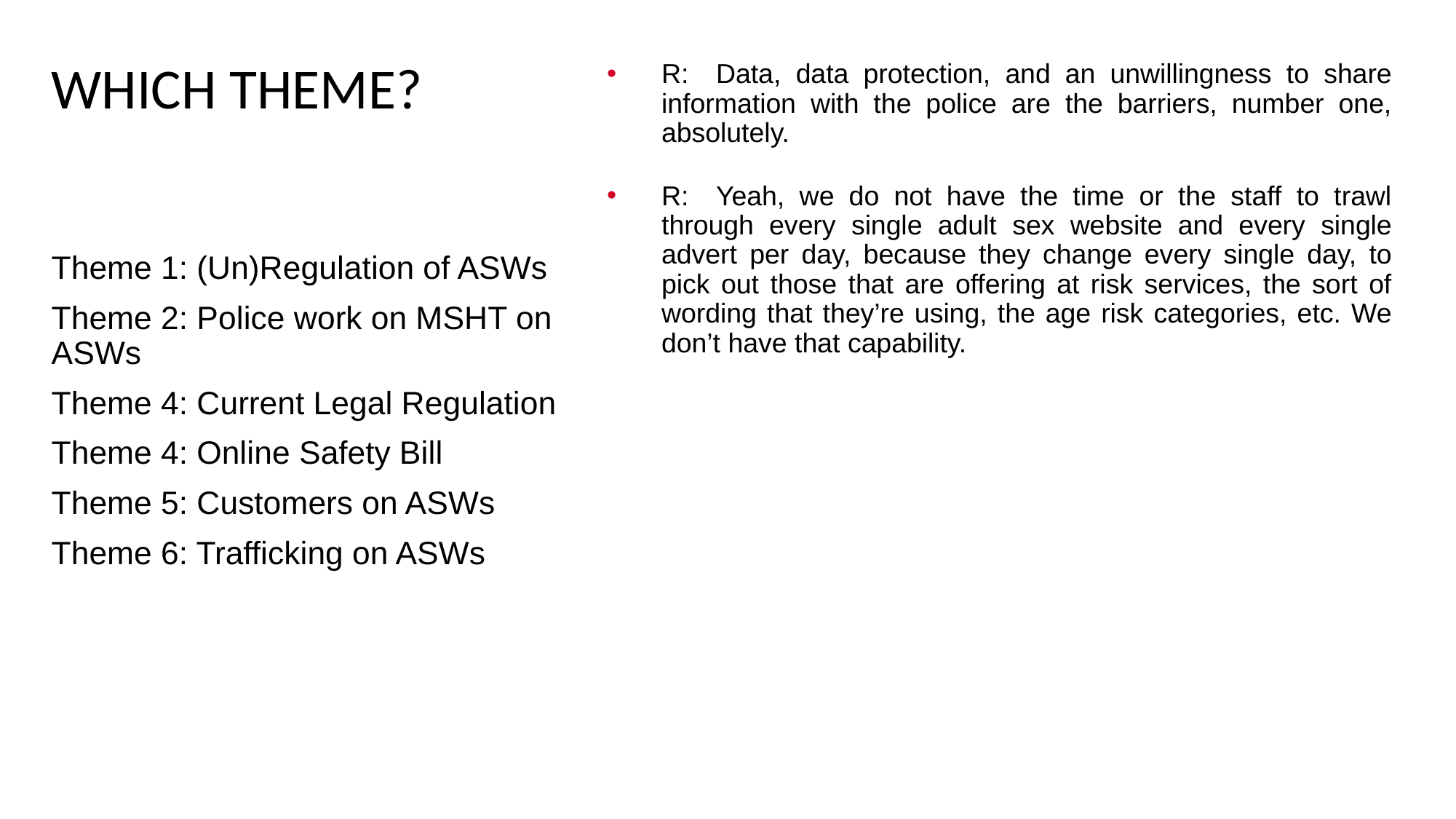

# Which theme?
R:	Data, data protection, and an unwillingness to share information with the police are the barriers, number one, absolutely.
R:	Yeah, we do not have the time or the staff to trawl through every single adult sex website and every single advert per day, because they change every single day, to pick out those that are offering at risk services, the sort of wording that they’re using, the age risk categories, etc. We don’t have that capability.

Theme 1: (Un)Regulation of ASWs
Theme 2: Police work on MSHT on ASWs
Theme 4: Current Legal Regulation
Theme 4: Online Safety Bill
Theme 5: Customers on ASWs
Theme 6: Trafficking on ASWs